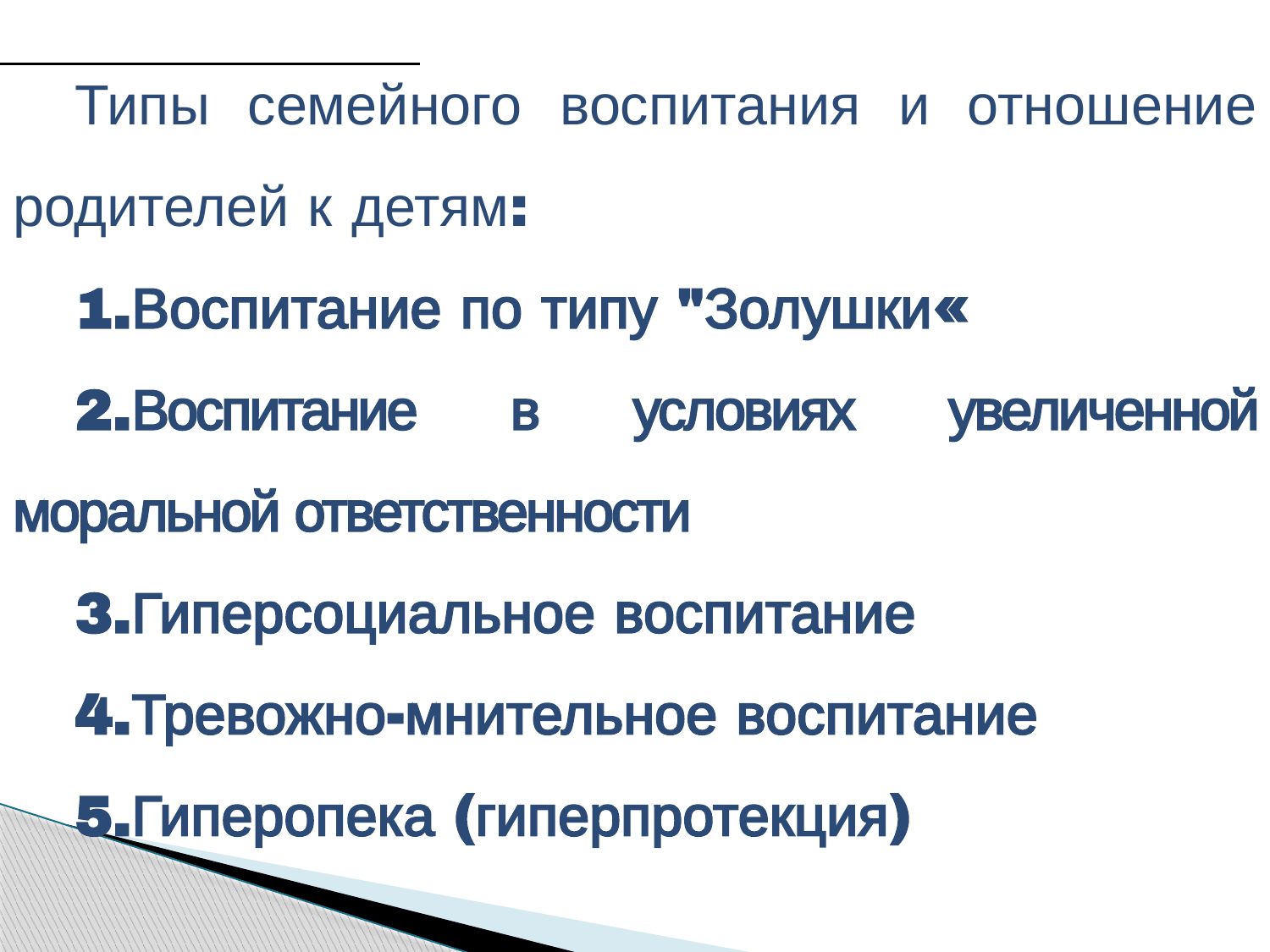

Типы семейного воспитания и отношение родителей к детям:
Воспитание по типу "Золушки«
Воспитание в условиях увеличенной моральной ответственности
Гиперсоциальное воспитание
Тревожно-мнительное воспитание
Гиперопека (гиперпротекция)